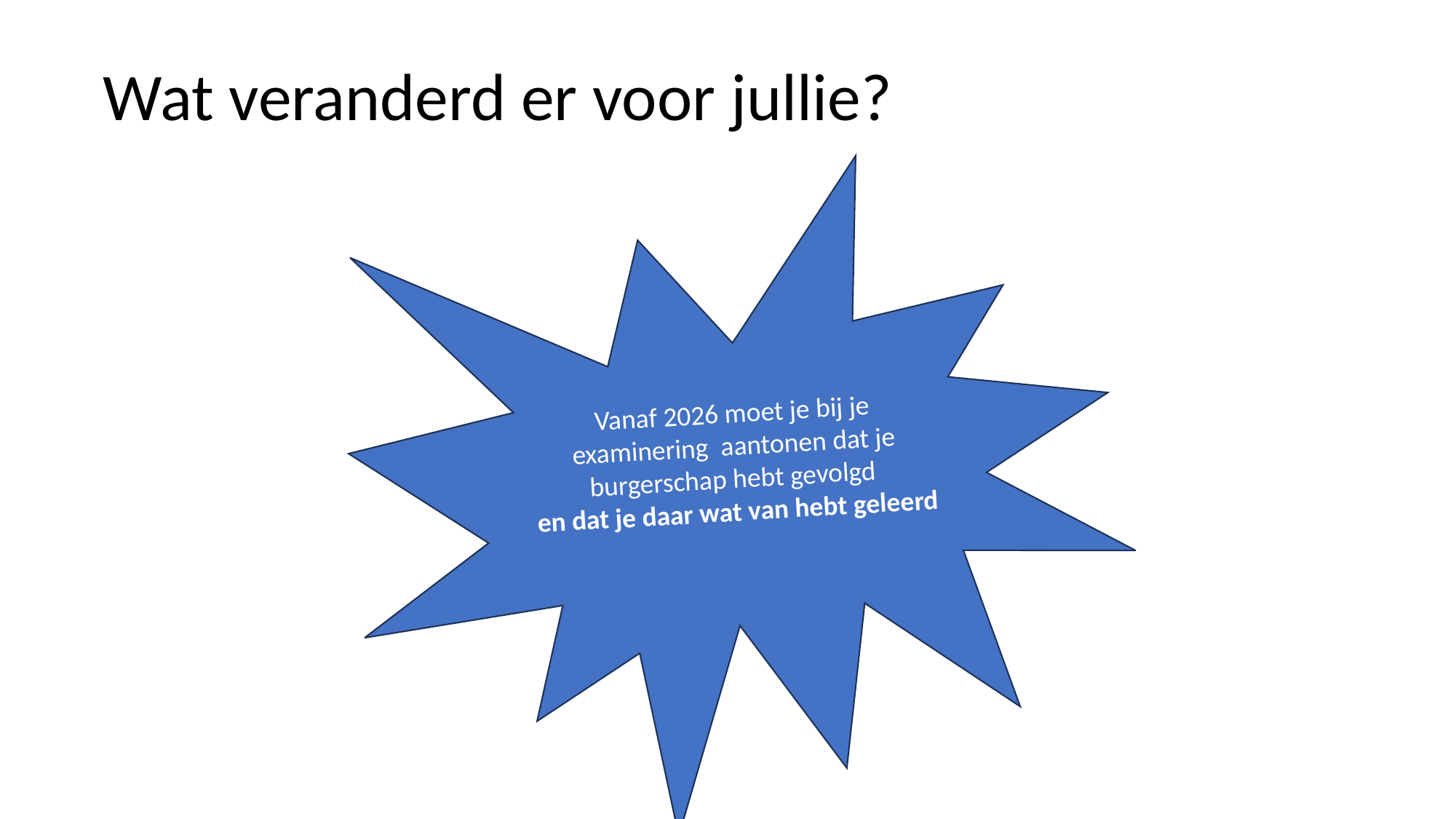

# Wat veranderd er voor jullie?
Vanaf 2026 moet je bij je examinering  aantonen dat je burgerschap hebt gevolgd
en dat je daar wat van hebt geleerd